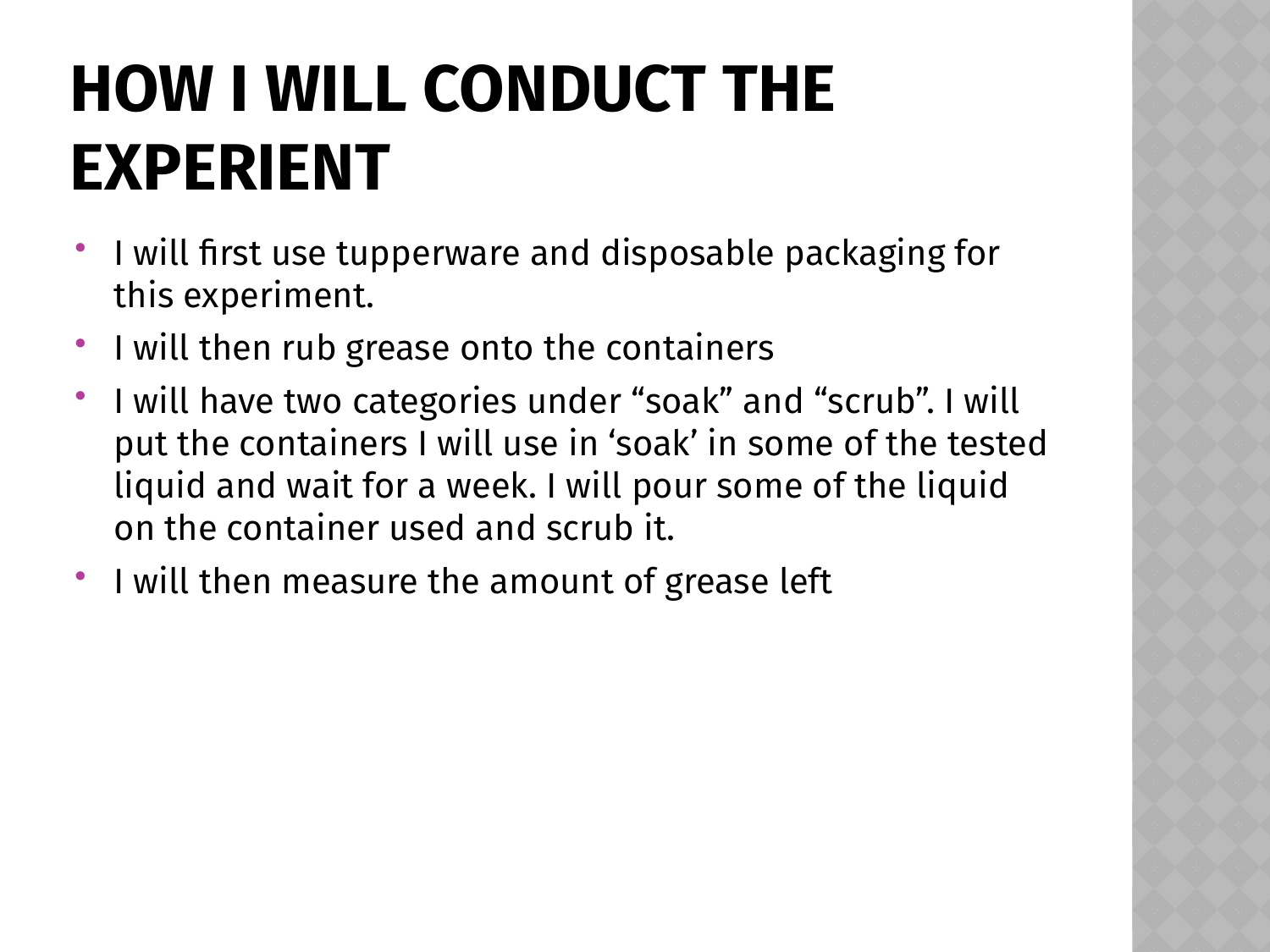

# How I will conduct the experient
I will first use tupperware and disposable packaging for this experiment.
I will then rub grease onto the containers
I will have two categories under “soak” and “scrub”. I will put the containers I will use in ‘soak’ in some of the tested liquid and wait for a week. I will pour some of the liquid on the container used and scrub it.
I will then measure the amount of grease left